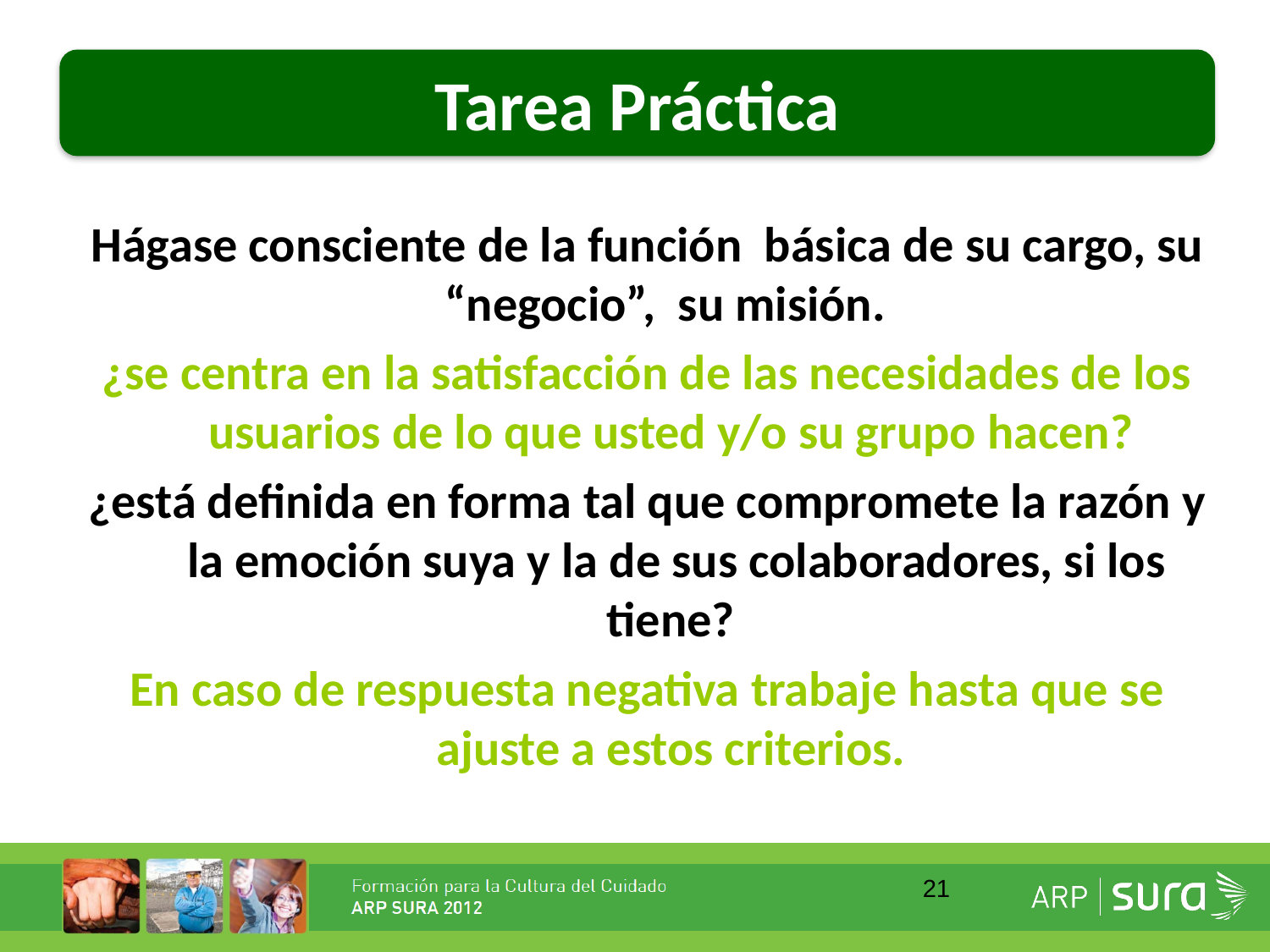

Tarea Práctica
Hágase consciente de la función  básica de su cargo, su “negocio”,  su misión.
¿se centra en la satisfacción de las necesidades de los usuarios de lo que usted y/o su grupo hacen?
¿está definida en forma tal que compromete la razón y  la emoción suya y la de sus colaboradores, si los tiene?
En caso de respuesta negativa trabaje hasta que se ajuste a estos criterios.
21